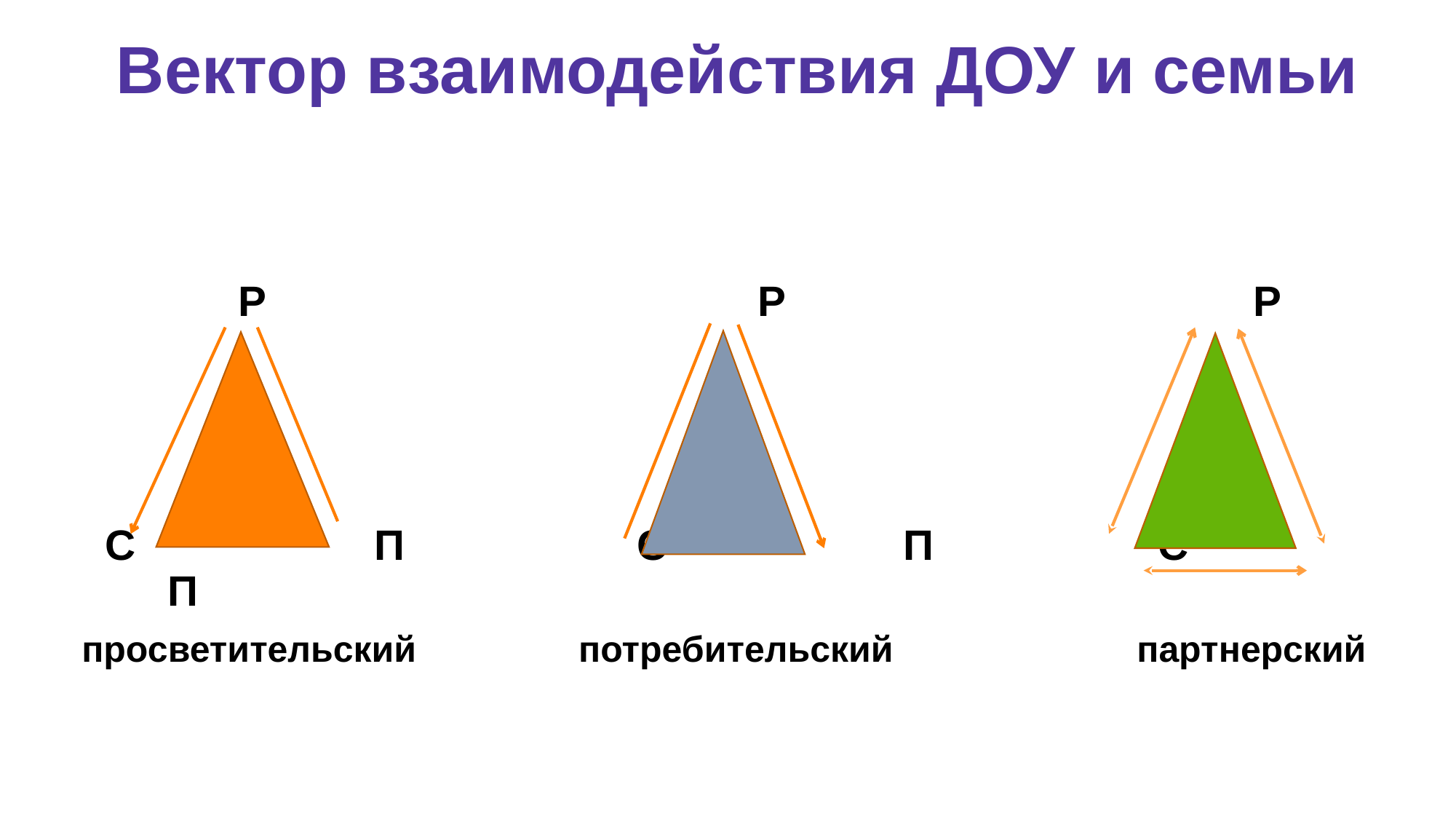

# Вектор взаимодействия ДОУ и семьи

    Р			                  Р		                       Р

  С		    П	                 С                    П                   С                      П
просветительский                потребительский                        партнерский

Venkova Z.L.
16